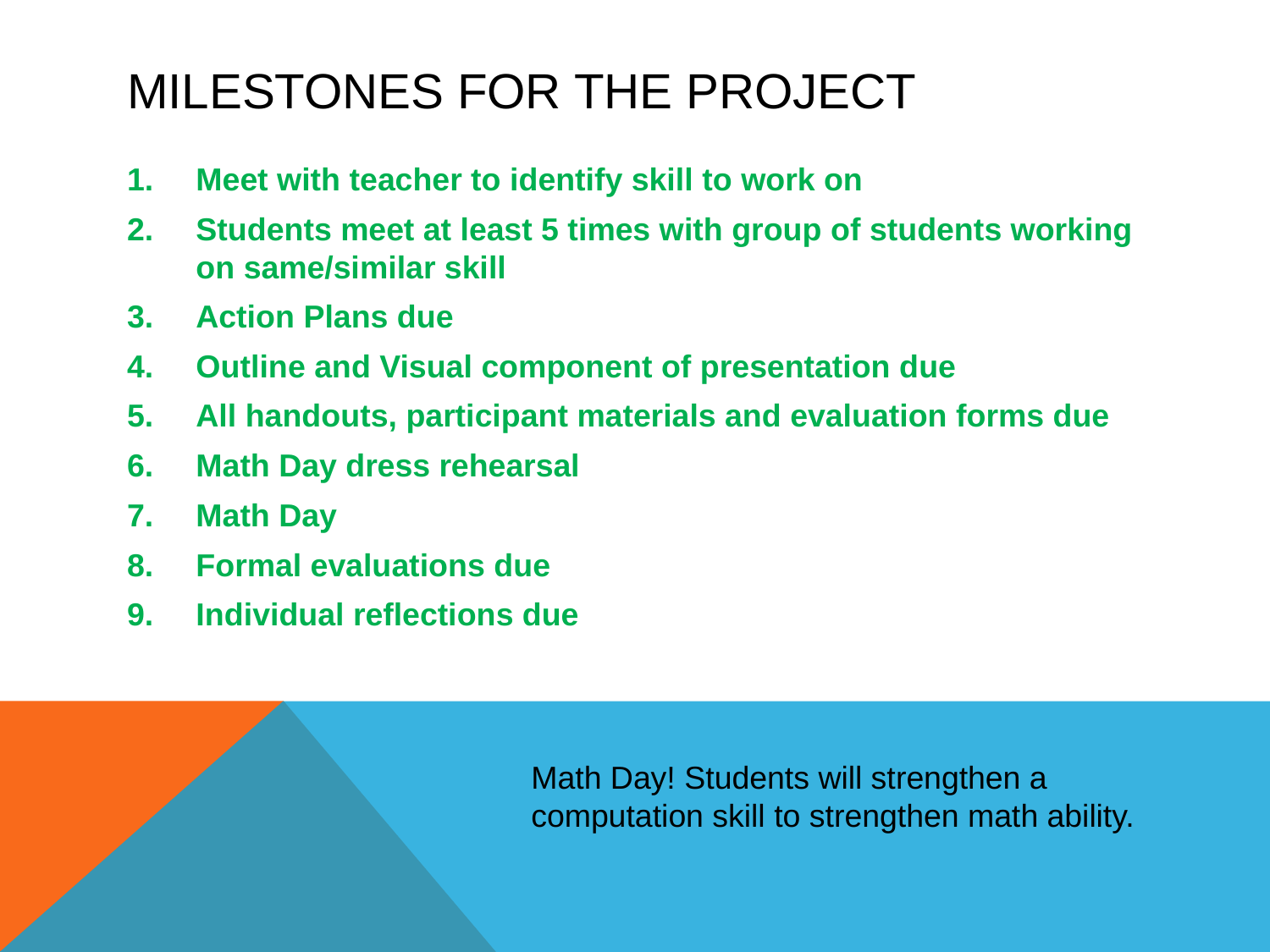

# Milestones for the Project
Meet with teacher to identify skill to work on
Students meet at least 5 times with group of students working on same/similar skill
Action Plans due
Outline and Visual component of presentation due
All handouts, participant materials and evaluation forms due
Math Day dress rehearsal
Math Day
Formal evaluations due
Individual reflections due

Math Day! Students will strengthen a computation skill to strengthen math ability.